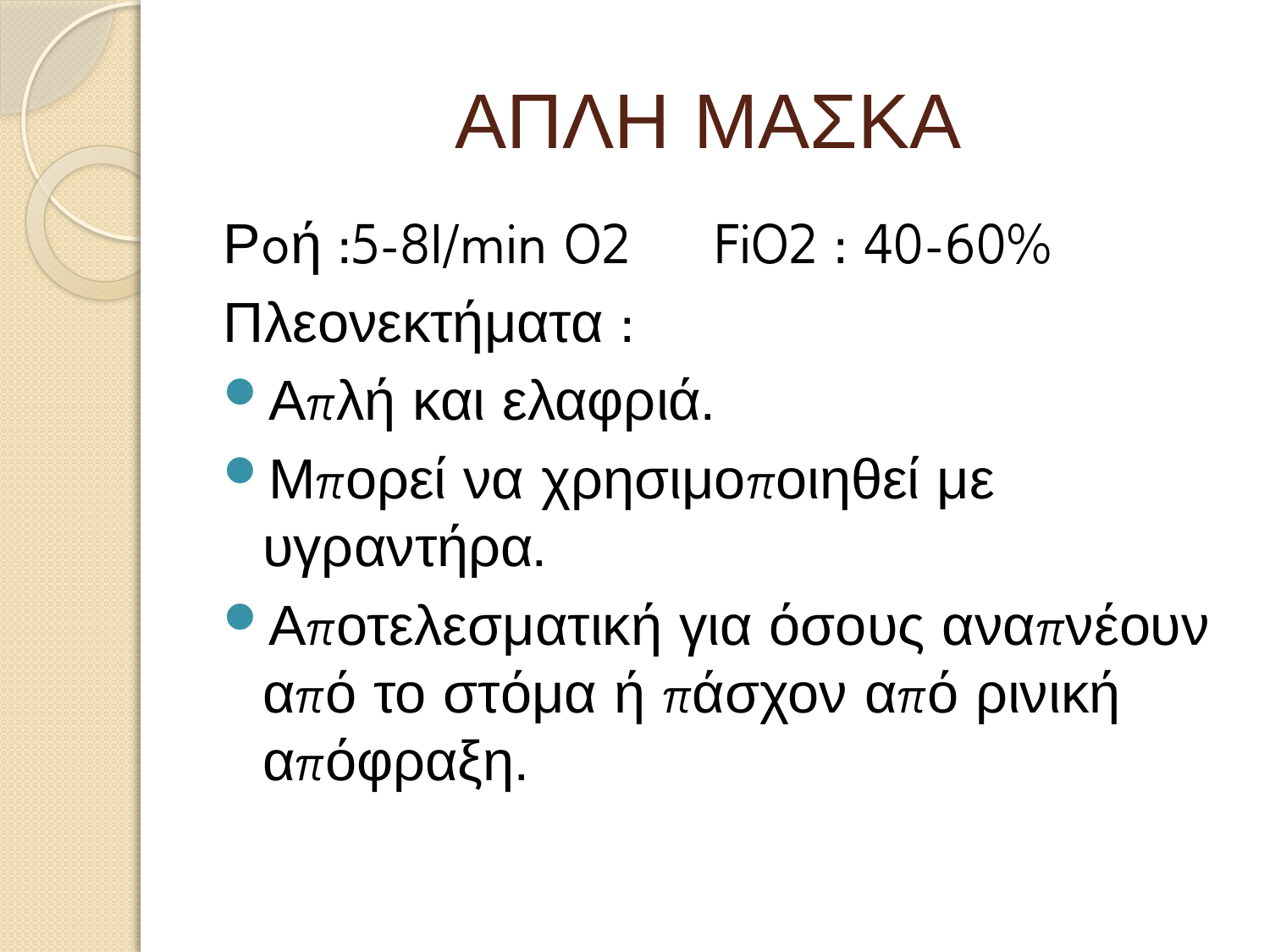

# ΑΠΛΗ ΜΑΣΚΑ
Ρoή :5-8l/min O2     FiO2 : 40-60%
Πλεονεκτήματα :
Απλή και ελαφριά.
Μπορεί να χρησιμοποιηθεί με υγραντήρα.
Αποτελεσματική για όσους αναπνέουν από το στόμα ή πάσχον από ρινική απόφραξη.